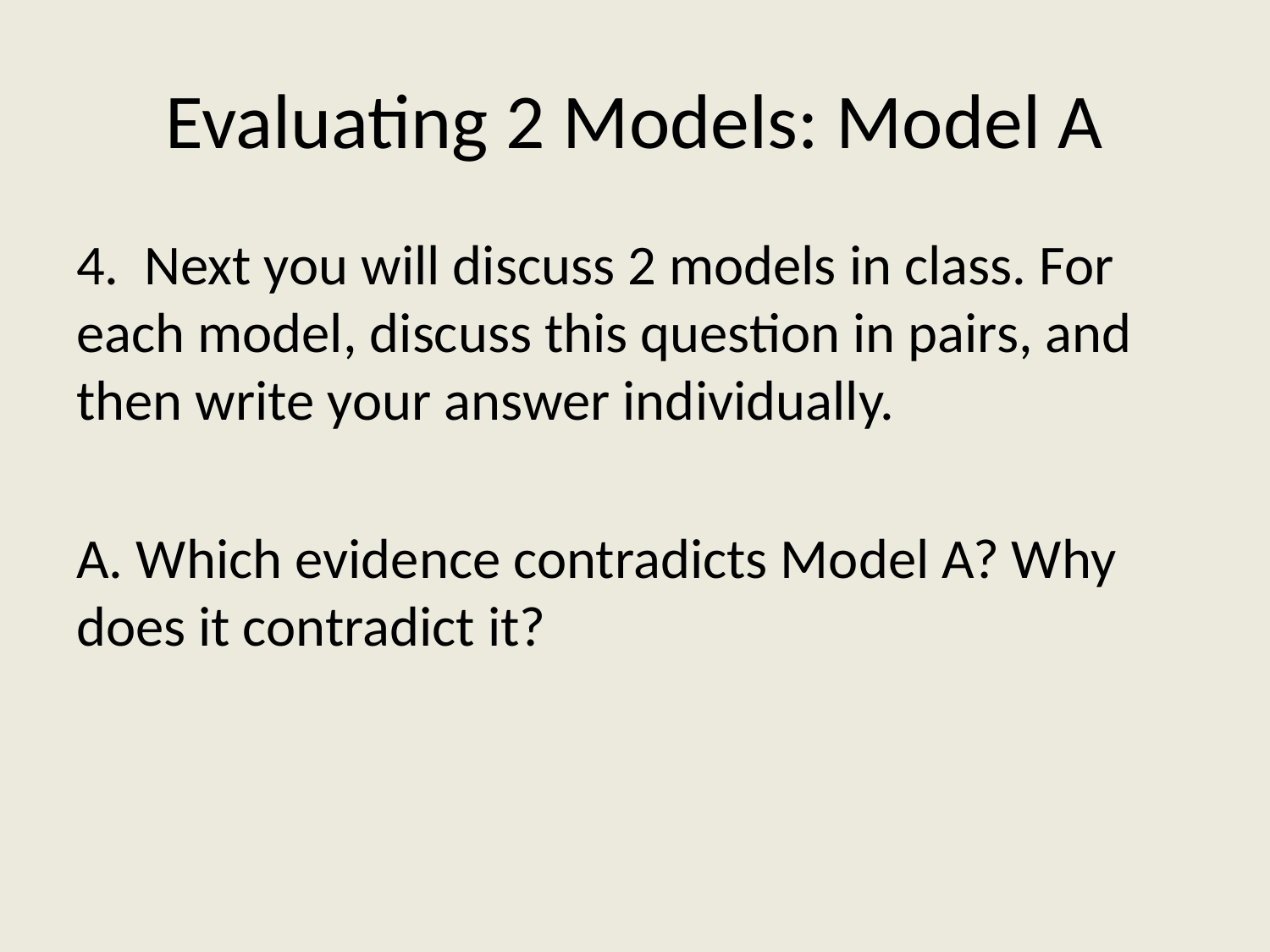

# Evaluating 2 Models: Model A
4.  Next you will discuss 2 models in class. For each model, discuss this question in pairs, and then write your answer individually.

A. Which evidence contradicts Model A? Why does it contradict it?